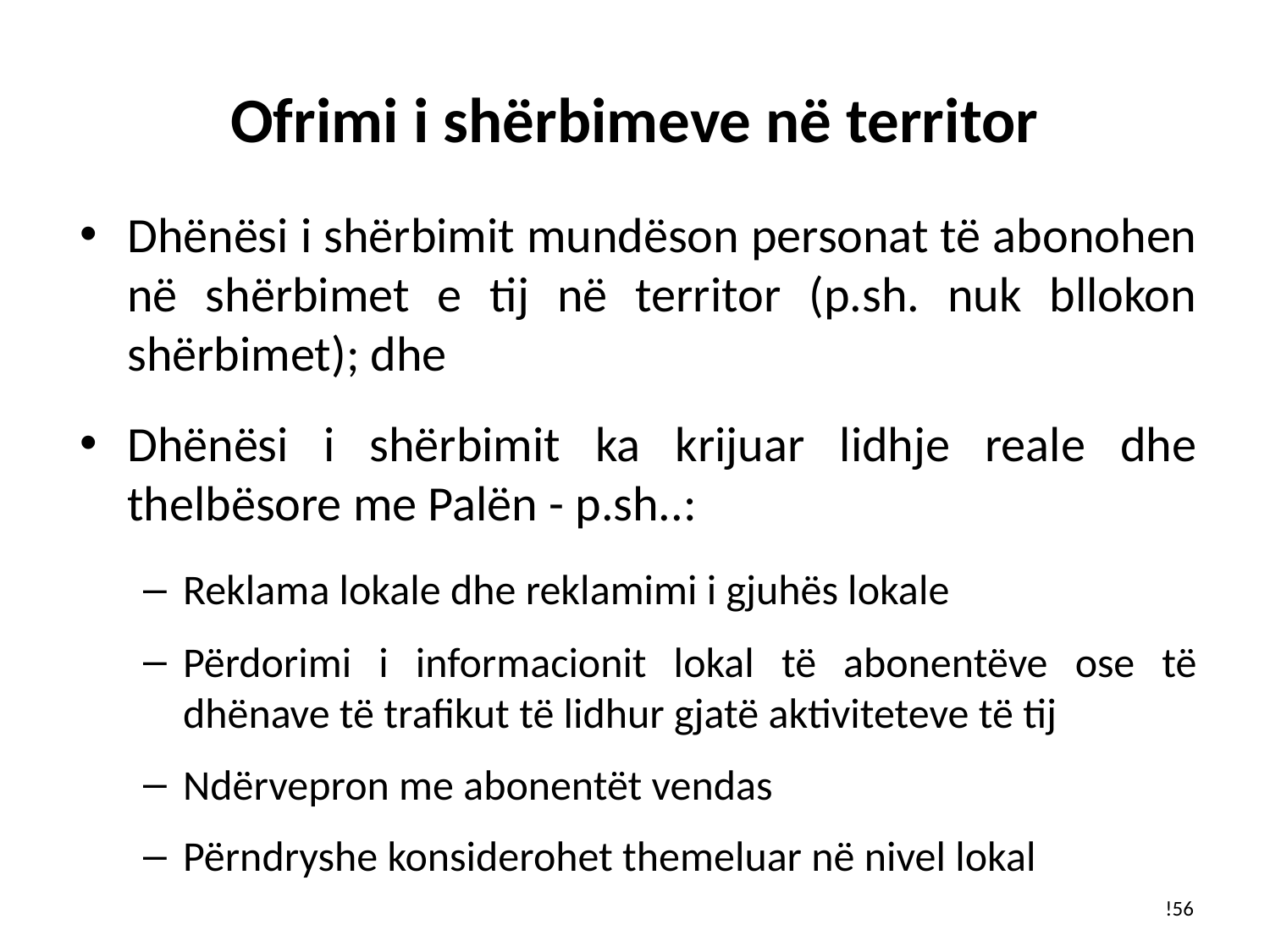

# Ofrimi i shërbimeve në territor
Dhënësi i shërbimit mundëson personat të abonohen në shërbimet e tij në territor (p.sh. nuk bllokon shërbimet); dhe
Dhënësi i shërbimit ka krijuar lidhje reale dhe thelbësore me Palën - p.sh..:
Reklama lokale dhe reklamimi i gjuhës lokale
Përdorimi i informacionit lokal të abonentëve ose të dhënave të trafikut të lidhur gjatë aktiviteteve të tij
Ndërvepron me abonentët vendas
Përndryshe konsiderohet themeluar në nivel lokal

!56